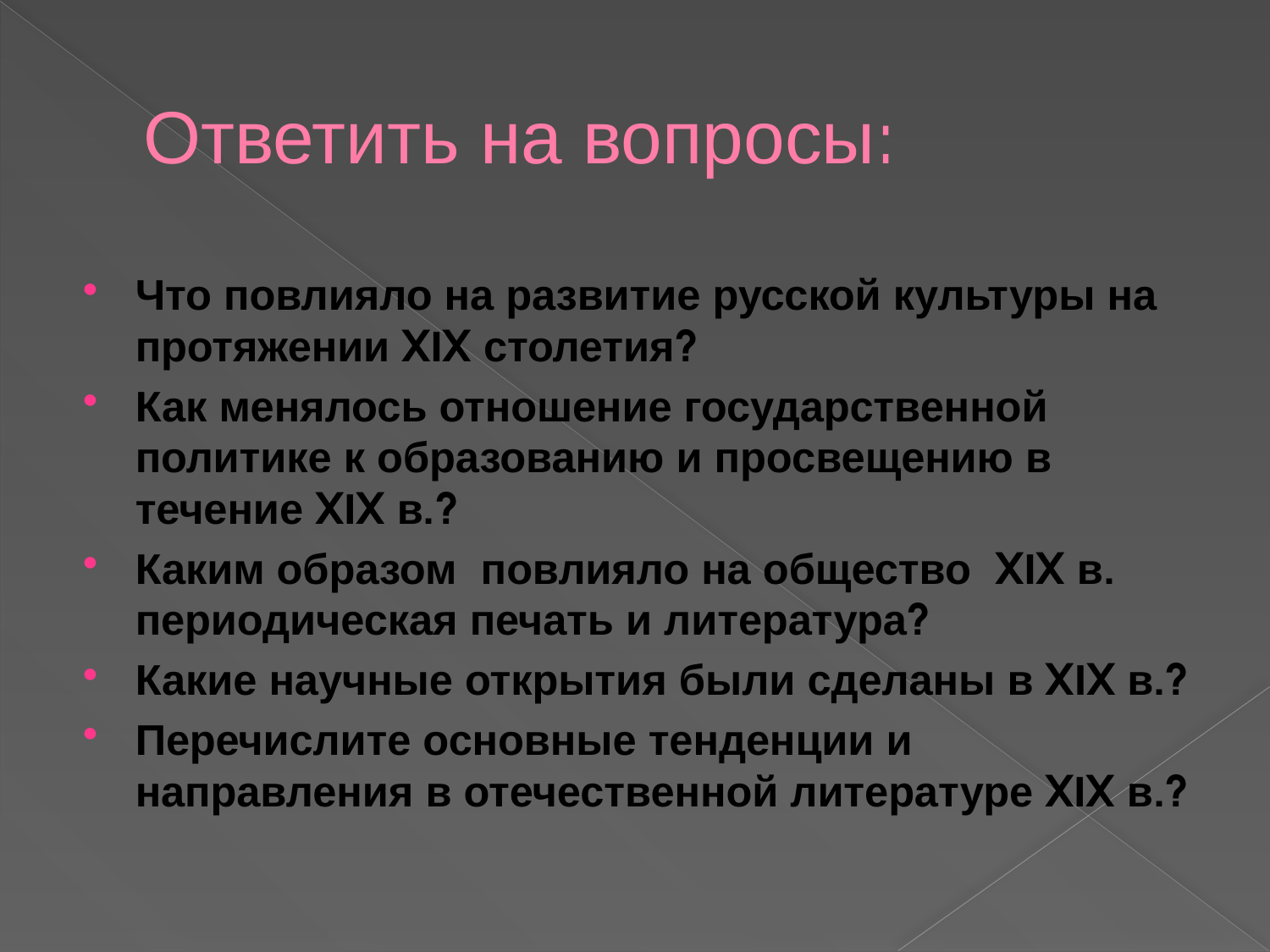

# Ответить на вопросы:
Что повлияло на развитие русской культуры на протяжении XІX столетия?
Как менялось отношение государственной политике к образованию и просвещению в течение XІX в.?
Каким образом  повлияло на общество  XІX в. периодическая печать и литература?
Какие научные открытия были сделаны в XІX в.?
Перечислите основные тенденции и направления в отечественной литературе XІX в.?